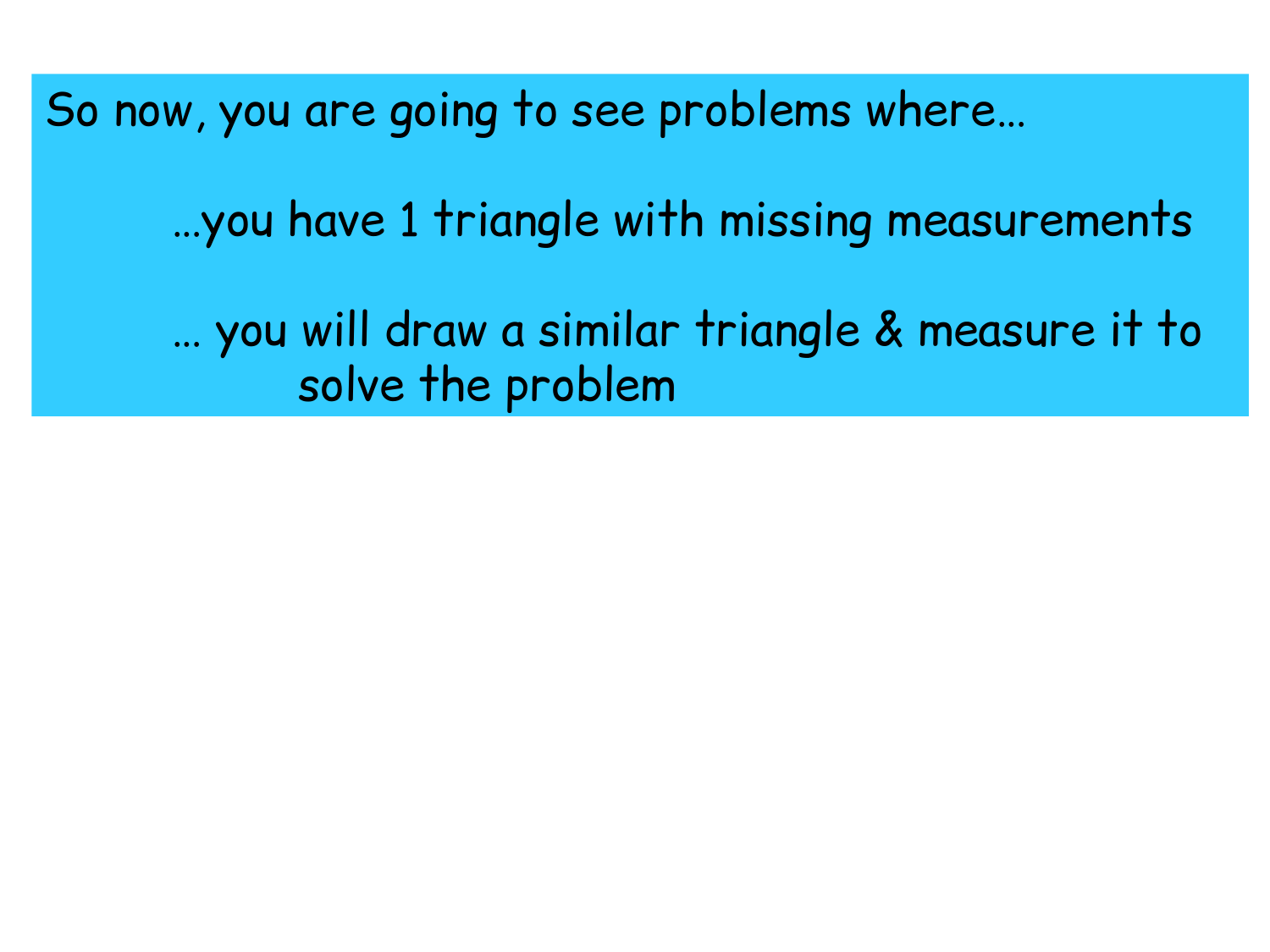

So now, you are going to see problems where…

	…you have 1 triangle with missing measurements

	… you will draw a similar triangle & measure it to
		solve the problem